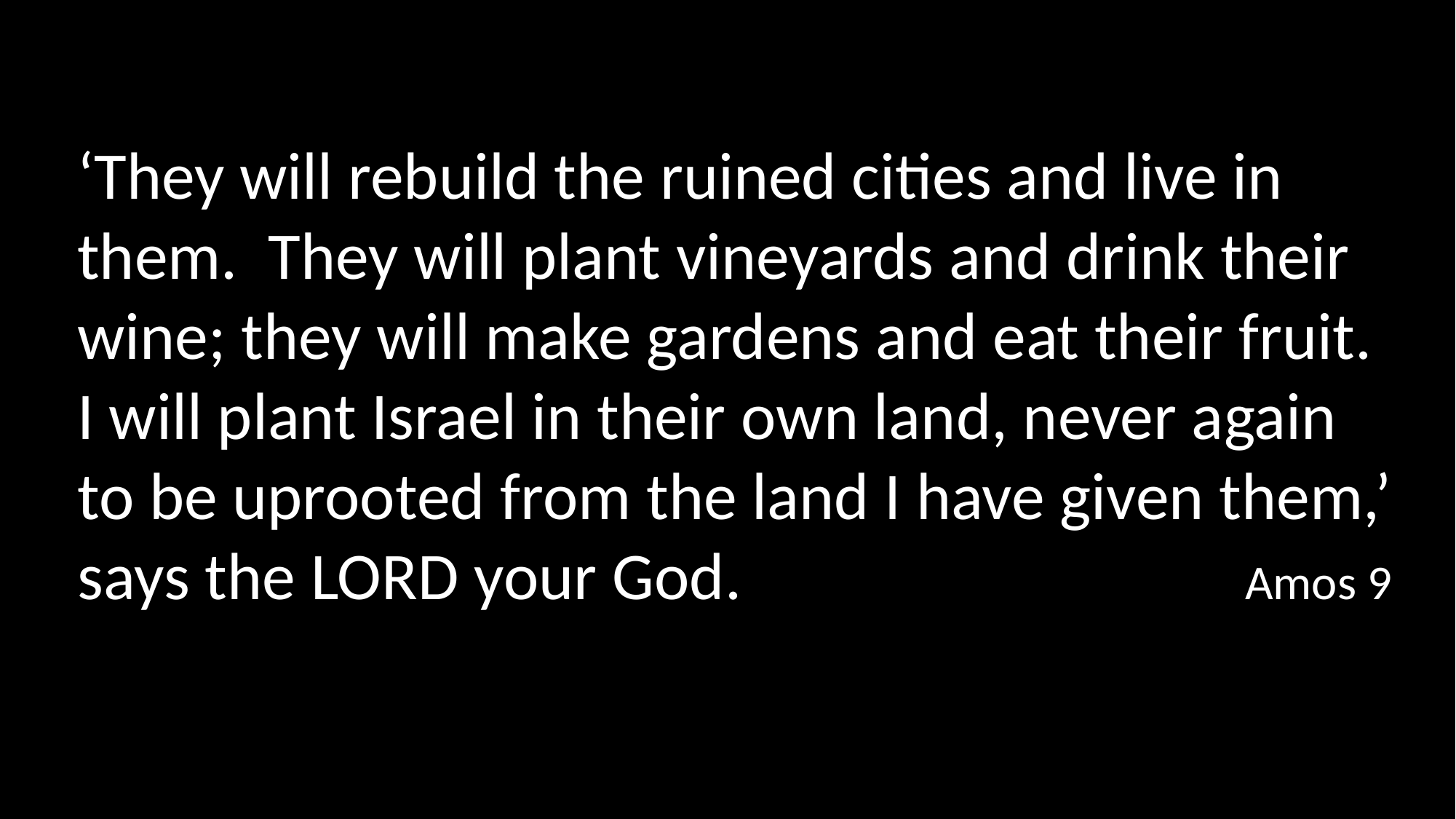

‘They will rebuild the ruined cities and live in them.  They will plant vineyards and drink their wine; they will make gardens and eat their fruit.
I will plant Israel in their own land, never again to be uprooted from the land I have given them,’
says the Lord your God.      				       Amos 9